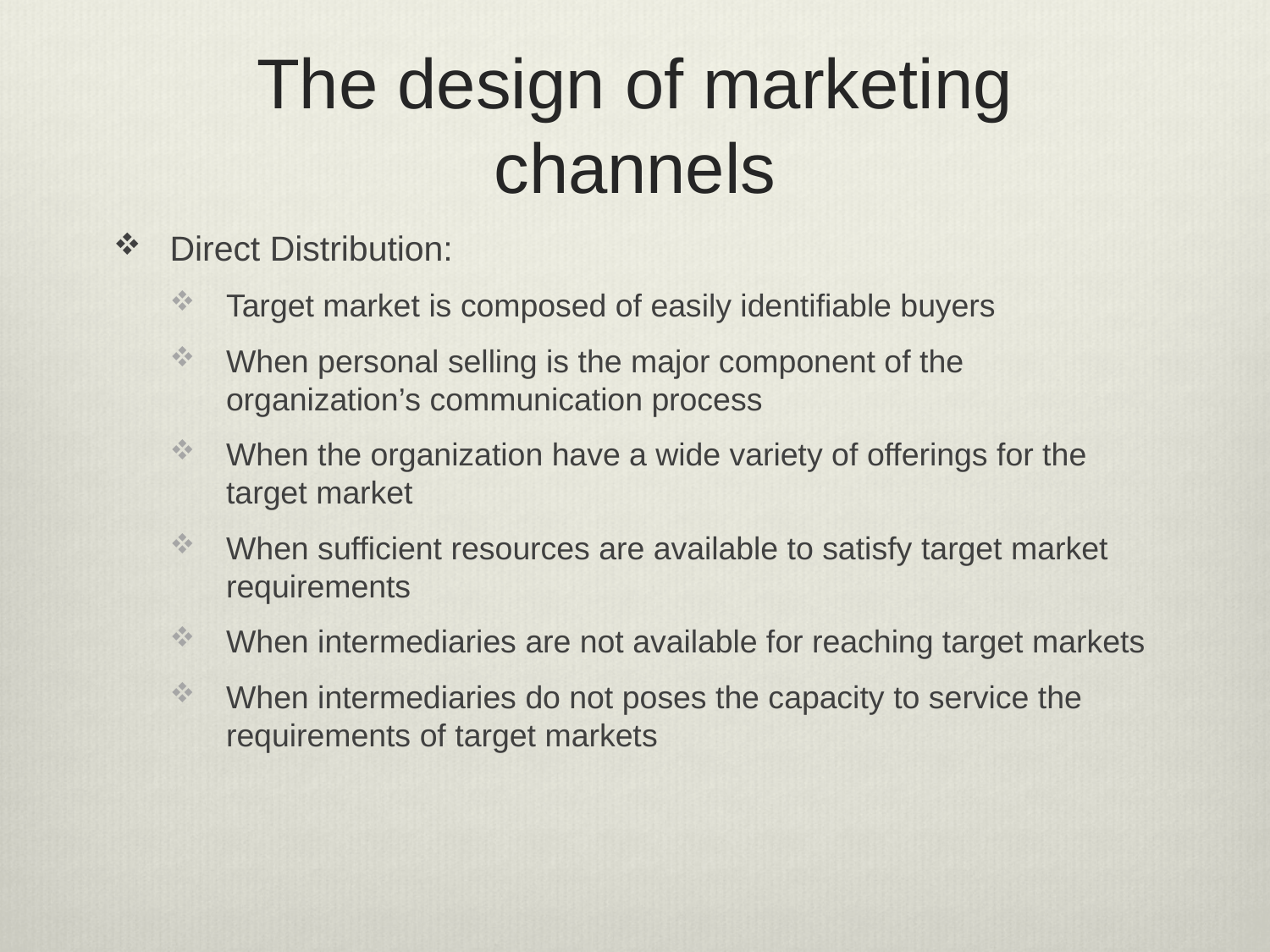

# The design of marketing channels
Direct Distribution:
Target market is composed of easily identifiable buyers
When personal selling is the major component of the organization’s communication process
When the organization have a wide variety of offerings for the target market
When sufficient resources are available to satisfy target market requirements
When intermediaries are not available for reaching target markets
When intermediaries do not poses the capacity to service the requirements of target markets